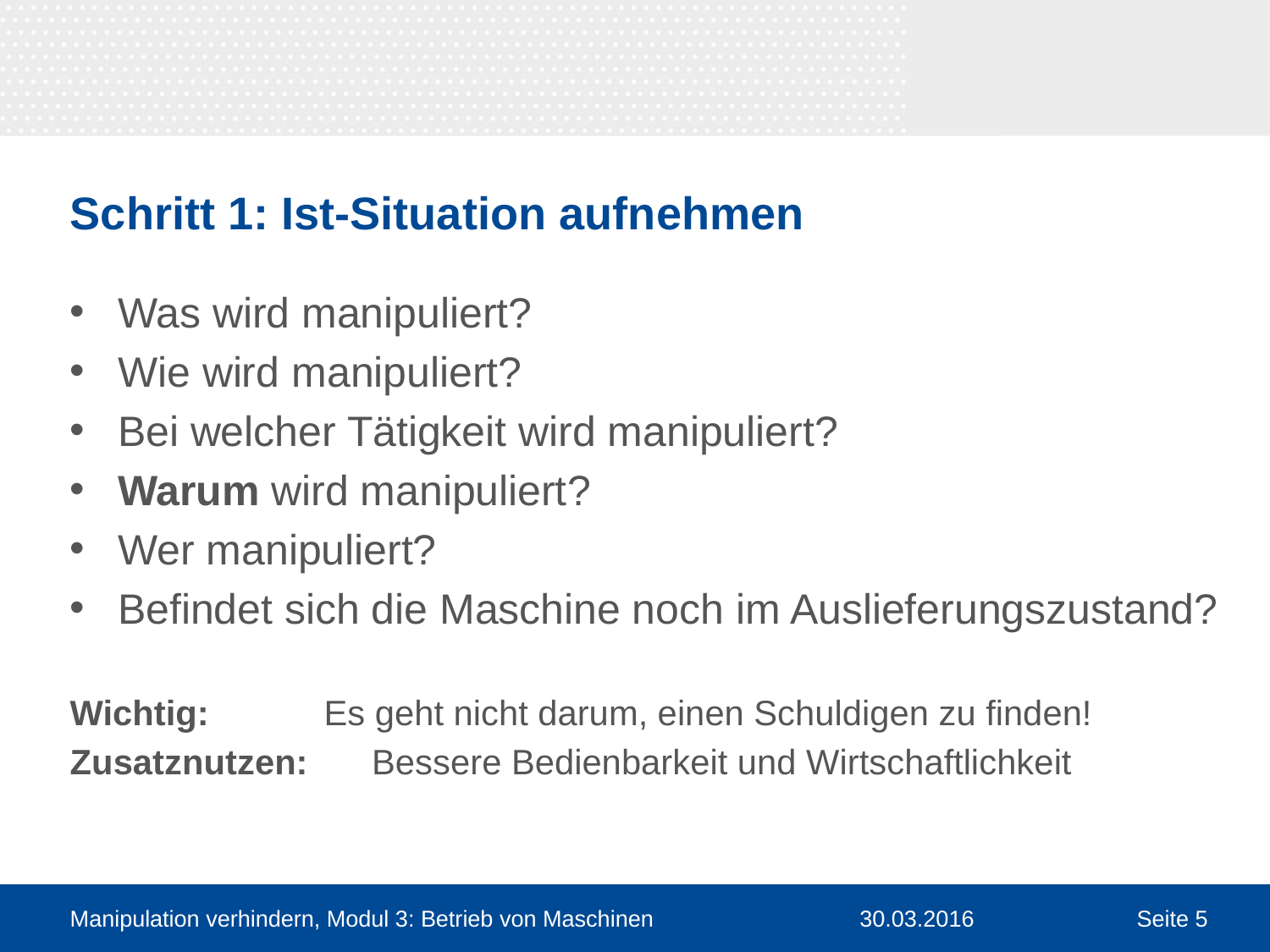

# Schritt 1: Ist-Situation aufnehmen
Was wird manipuliert?
Wie wird manipuliert?
Bei welcher Tätigkeit wird manipuliert?
Warum wird manipuliert?
Wer manipuliert?
Befindet sich die Maschine noch im Auslieferungszustand?
Wichtig: 	Es geht nicht darum, einen Schuldigen zu finden!
Zusatznutzen: 	Bessere Bedienbarkeit und Wirtschaftlichkeit

Manipulation verhindern, Modul 3: Betrieb von Maschinen
30.03.2016
Seite 5